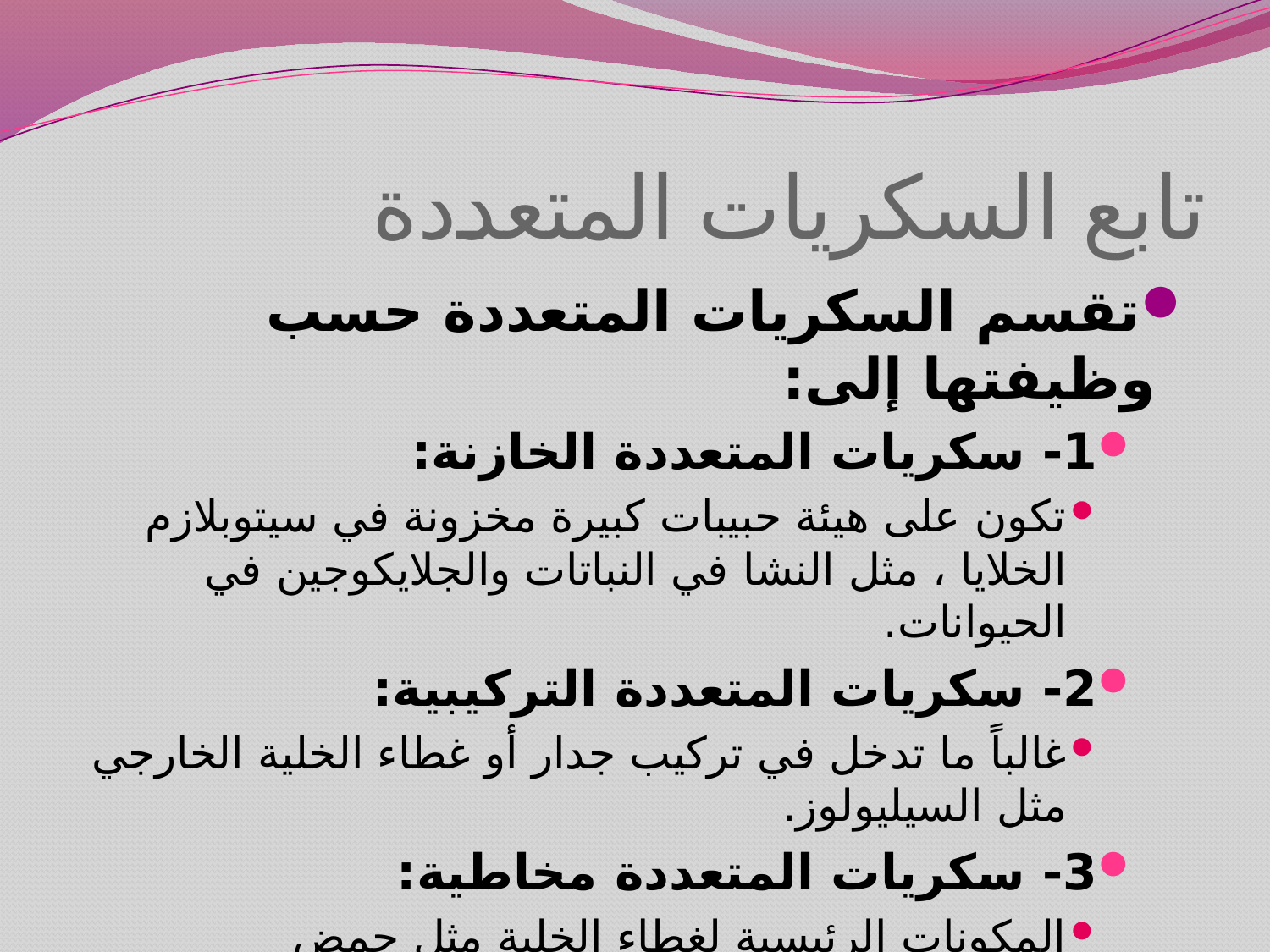

# تابع السكريات المتعددة
تقسم السكريات المتعددة حسب وظيفتها إلى:
1- سكريات المتعددة الخازنة:
تكون على هيئة حبيبات كبيرة مخزونة في سيتوبلازم الخلايا ، مثل النشا في النباتات والجلايكوجين في الحيوانات.
2- سكريات المتعددة التركيبية:
غالباً ما تدخل في تركيب جدار أو غطاء الخلية الخارجي مثل السيليولوز.
3- سكريات المتعددة مخاطية:
المكونات الرئيسية لغطاء الخلية مثل حمض الهايلورونيك.